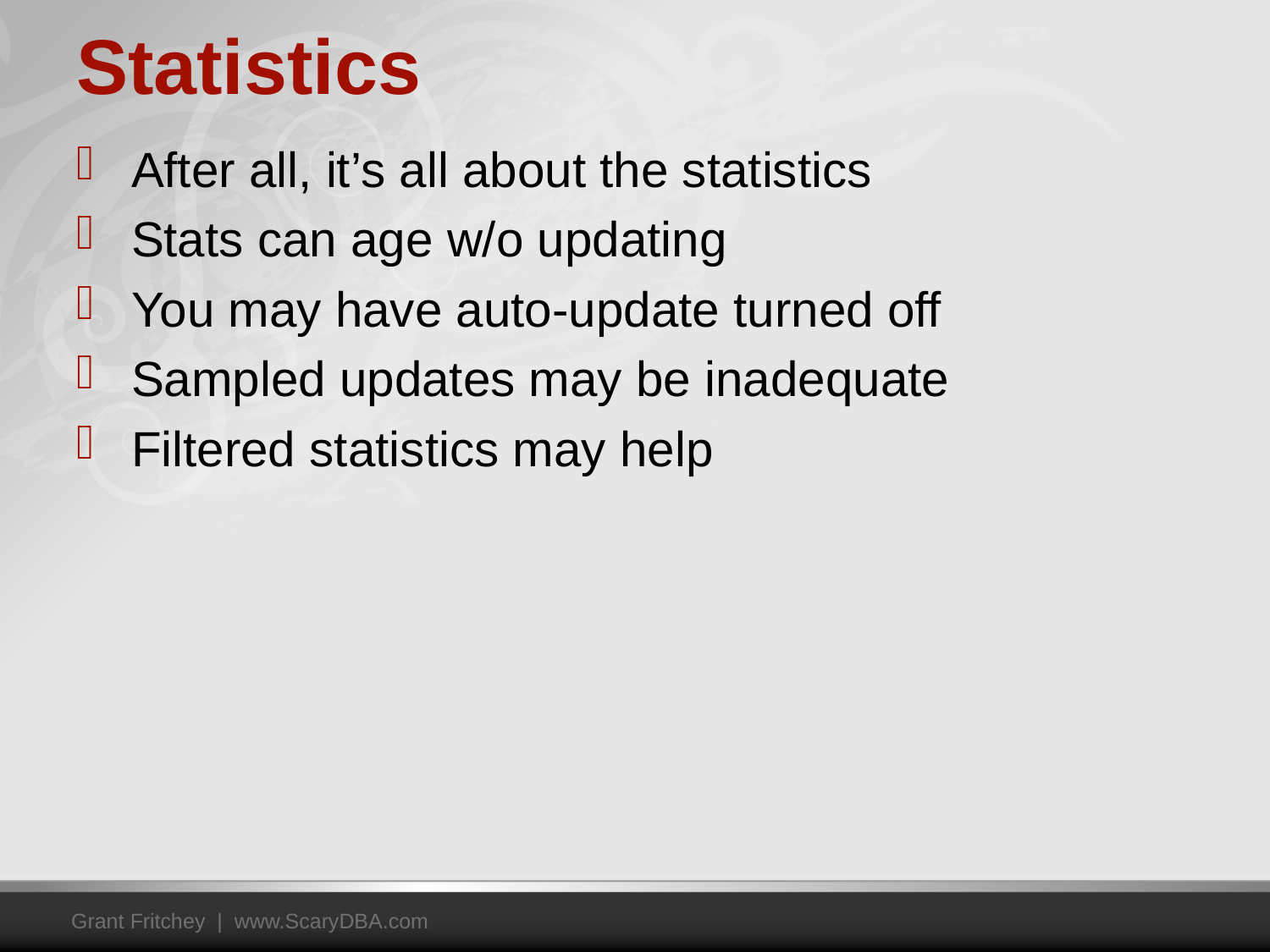

# Statistics
After all, it’s all about the statistics
Stats can age w/o updating
You may have auto-update turned off
Sampled updates may be inadequate
Filtered statistics may help